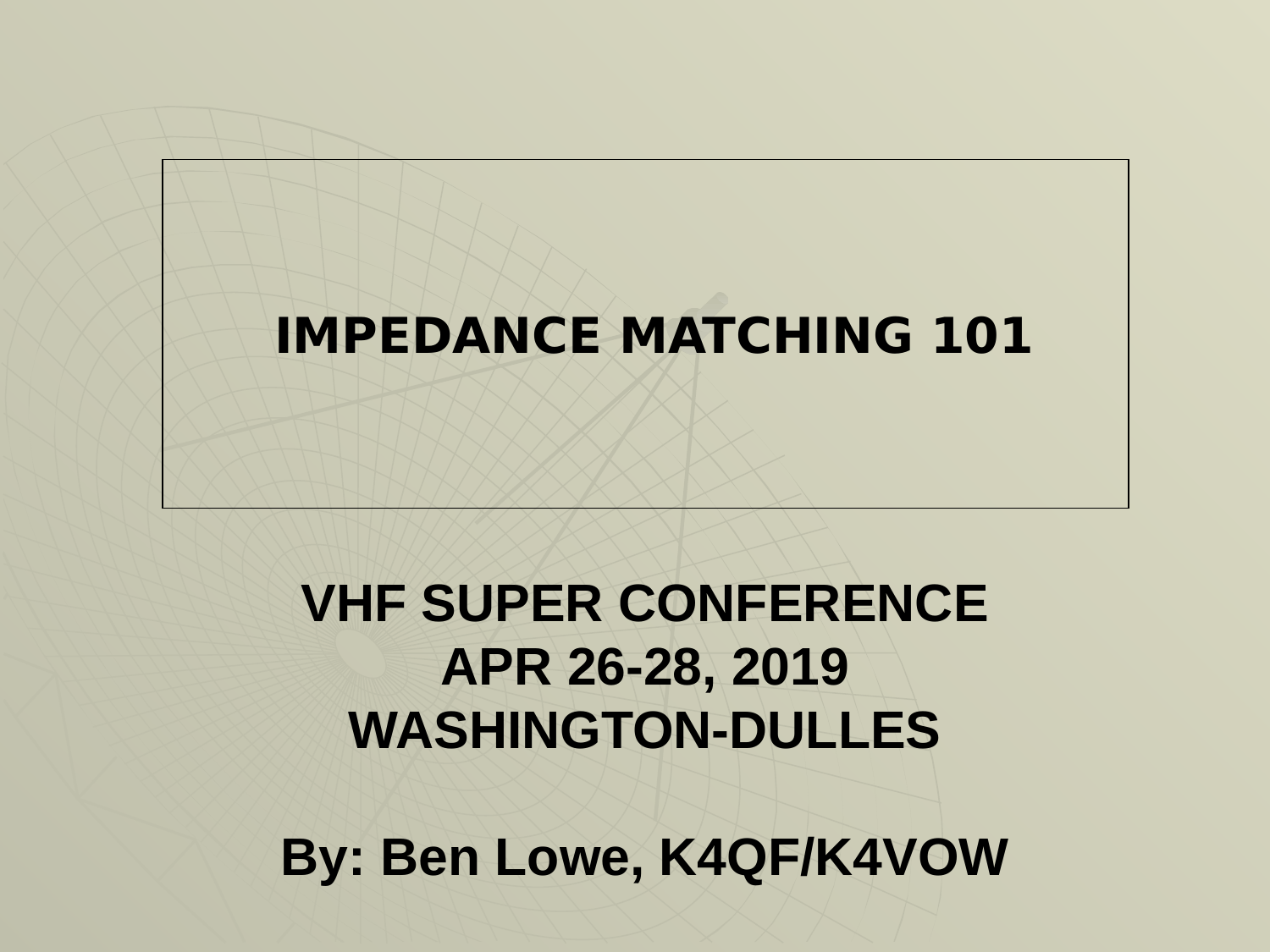

IMPEDANCE MATCHING 101

# VHF SUPER CONFERENCE APR 26-28, 2019 WASHINGTON-DULLES By: Ben Lowe, K4QF/K4VOW